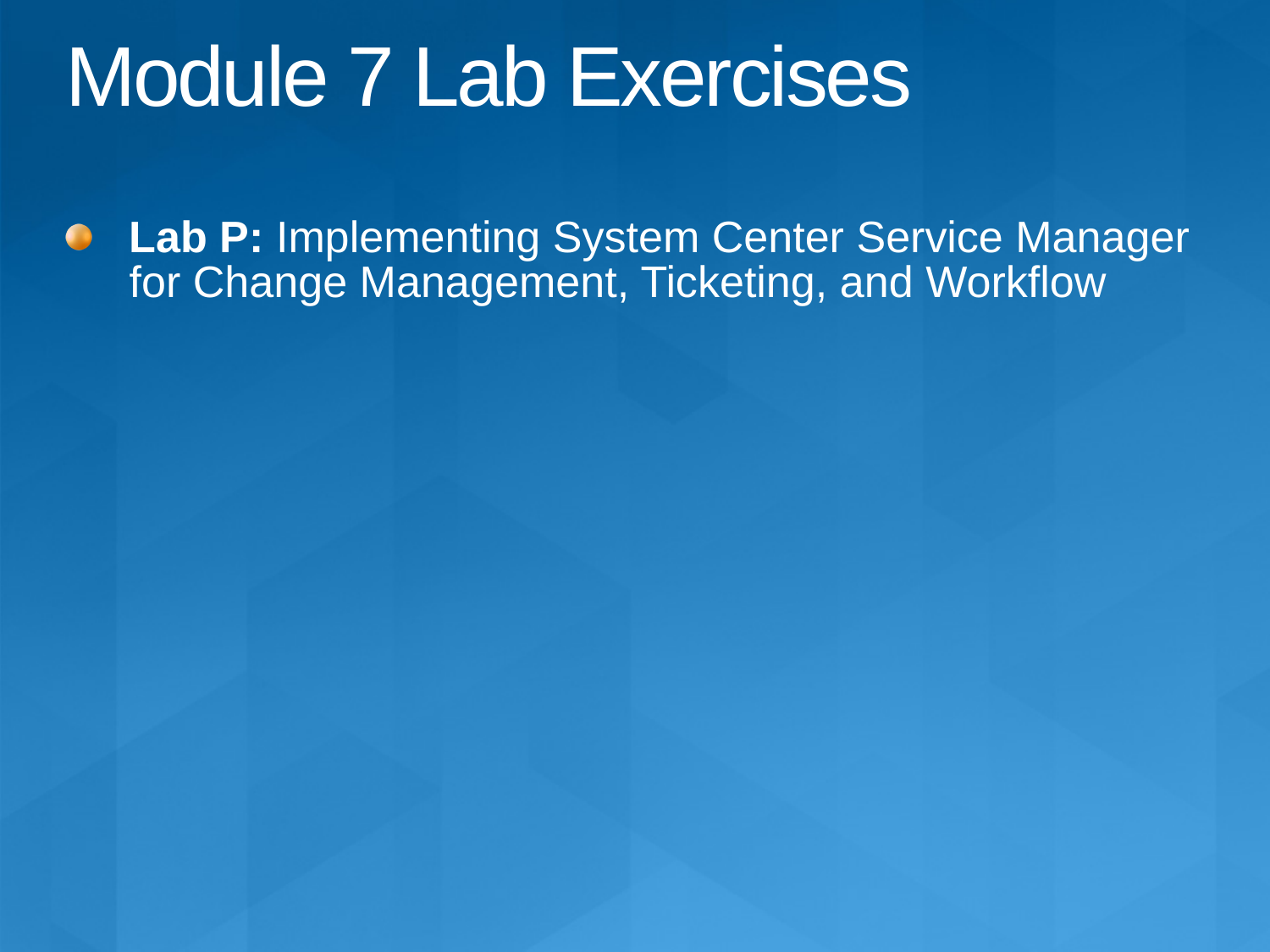

Module 7 Lab Exercises
Lab P: Implementing System Center Service Manager for Change Management, Ticketing, and Workflow